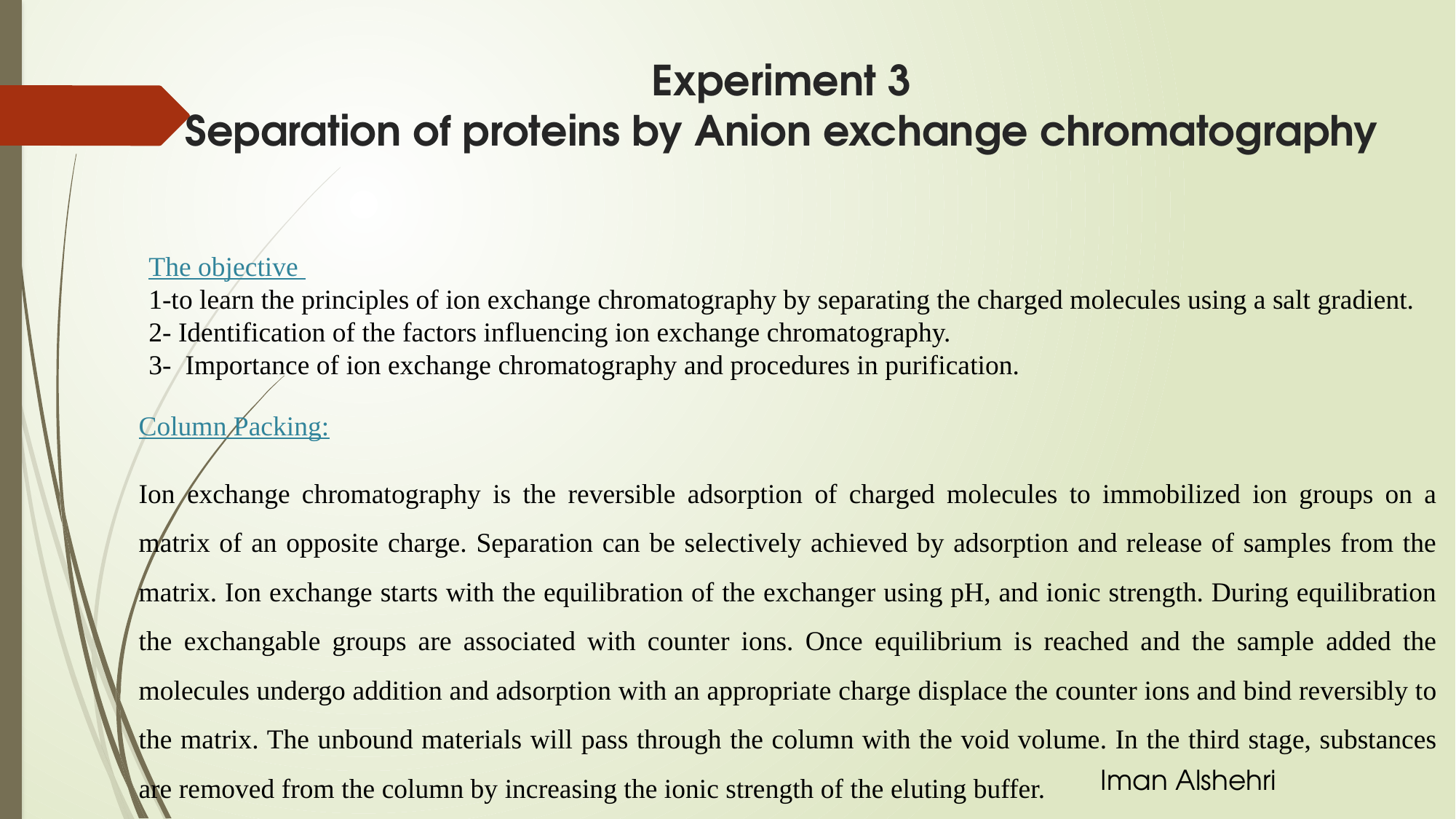

# Experiment 3 Separation of proteins by Anion exchange chromatography
The objective
1-to learn the principles of ion exchange chromatography by separating the charged molecules using a salt gradient.
2- Identification of the factors influencing ion exchange chromatography.
3-  Importance of ion exchange chromatography and procedures in purification.
Column Packing:
Ion exchange chromatography is the reversible adsorption of charged molecules to immobilized ion groups on a matrix of an opposite charge. Separation can be selectively achieved by adsorption and release of samples from the matrix. Ion exchange starts with the equilibration of the exchanger using pH, and ionic strength. During equilibration the exchangable groups are associated with counter ions. Once equilibrium is reached and the sample added the molecules undergo addition and adsorption with an appropriate charge displace the counter ions and bind reversibly to the matrix. The unbound materials will pass through the column with the void volume. In the third stage, substances are removed from the column by increasing the ionic strength of the eluting buffer.
Iman Alshehri